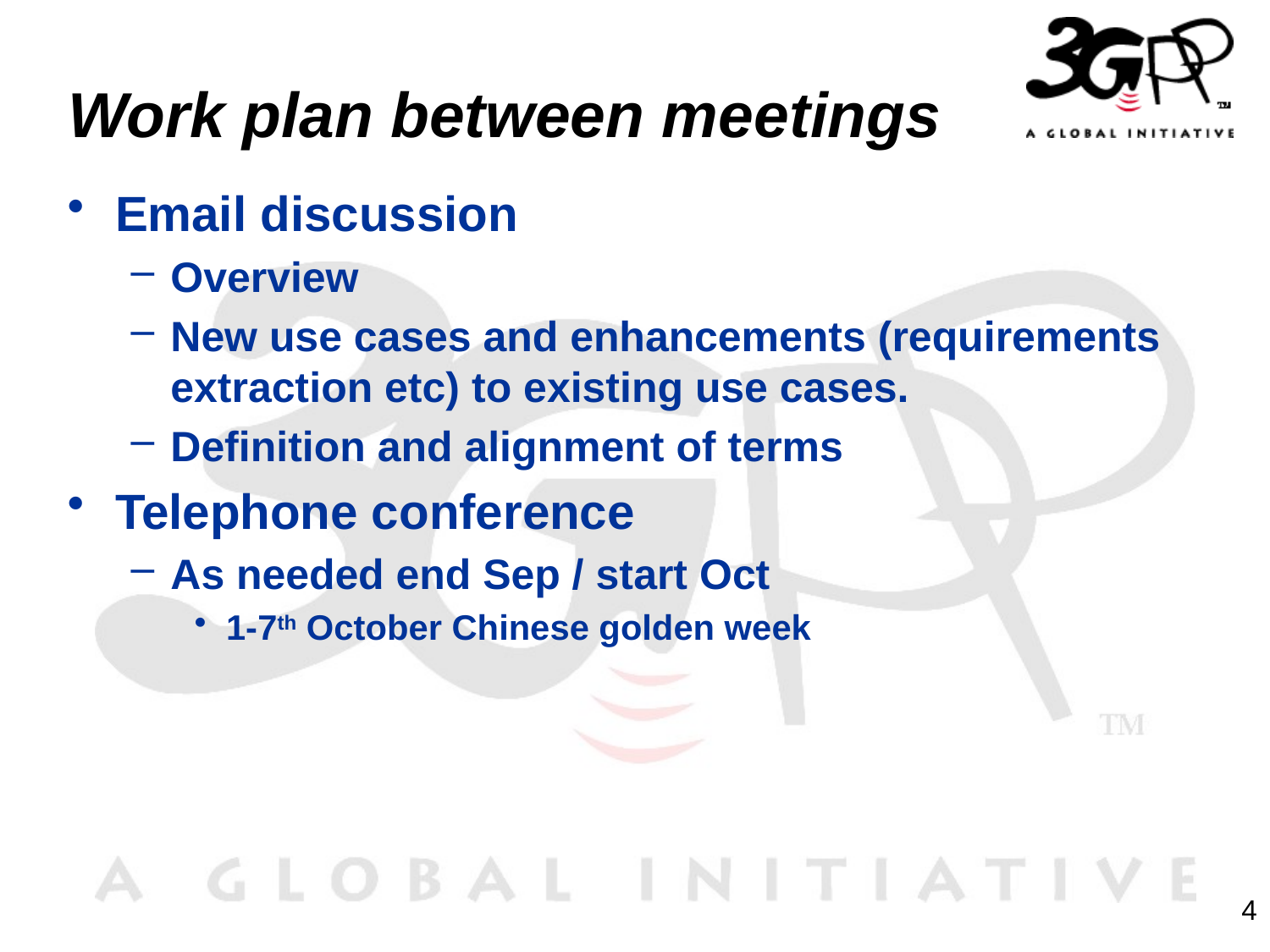

# Work plan between meetings
Email discussion
Overview
New use cases and enhancements (requirements extraction etc) to existing use cases.
Definition and alignment of terms
Telephone conference
As needed end Sep / start Oct
1-7th October Chinese golden week

4